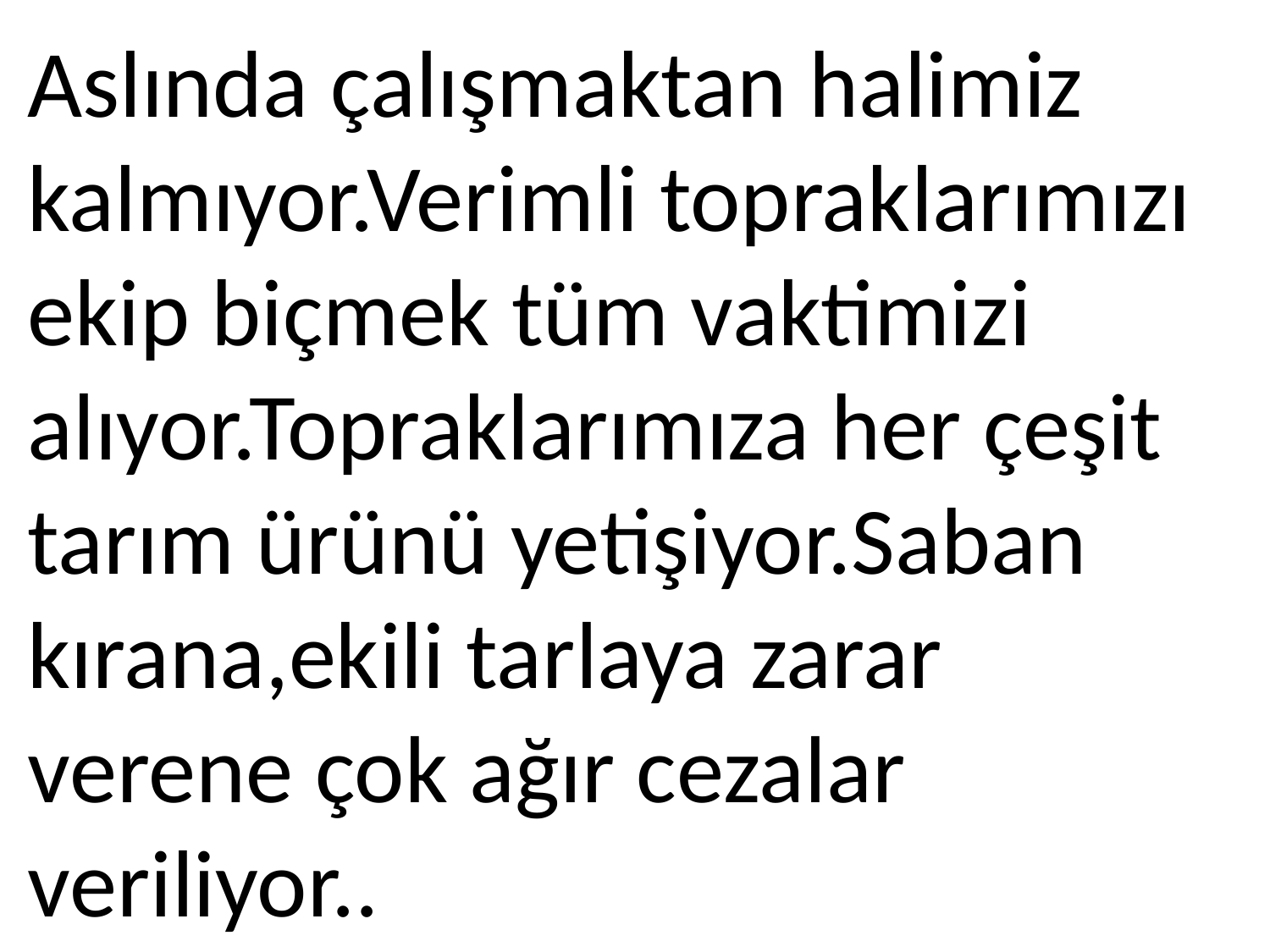

Aslında çalışmaktan halimiz kalmıyor.Verimli topraklarımızı ekip biçmek tüm vaktimizi alıyor.Topraklarımıza her çeşit tarım ürünü yetişiyor.Saban kırana,ekili tarlaya zarar  verene çok ağır cezalar veriliyor..